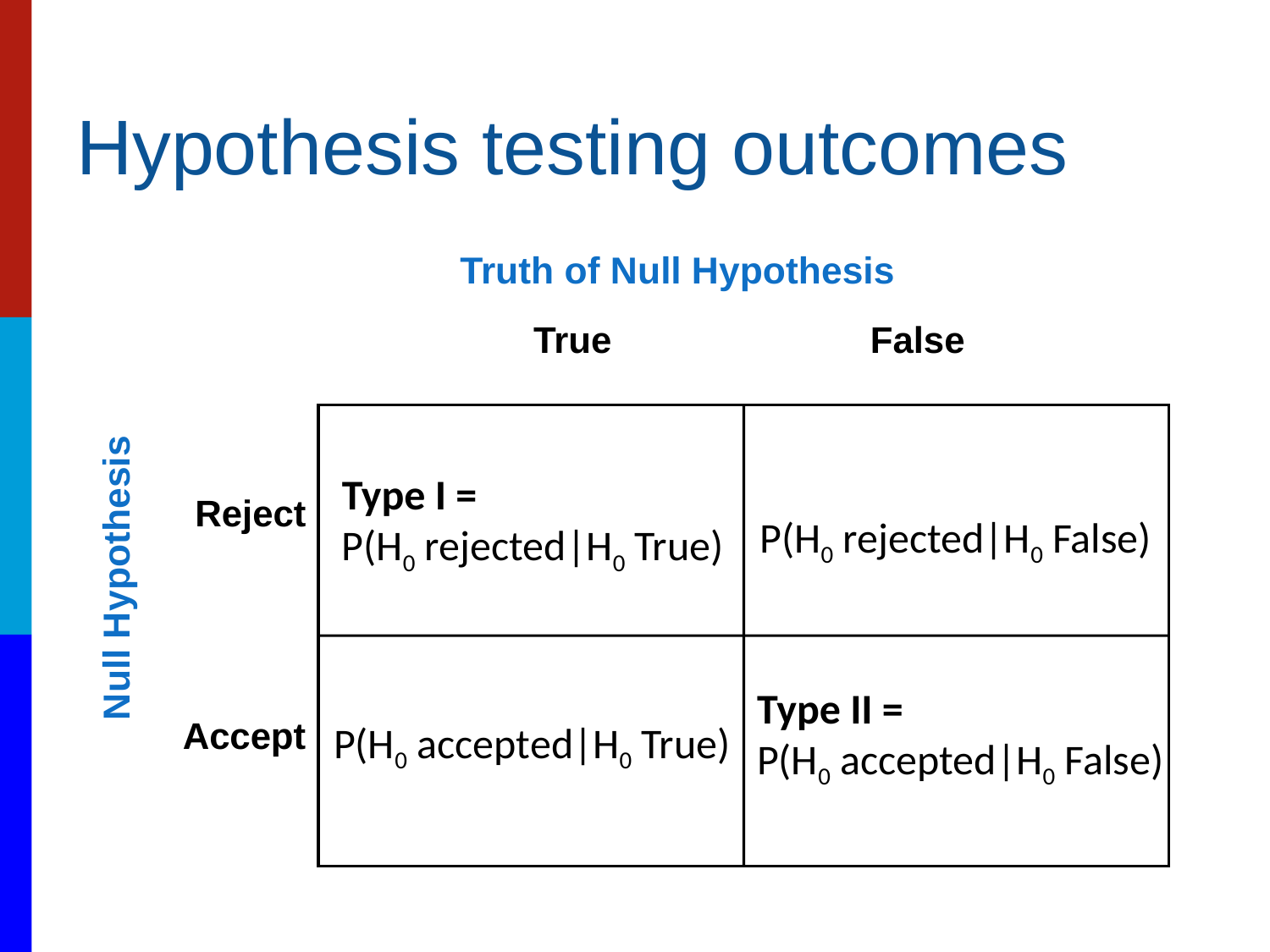

# Hypothesis testing outcomes
Truth of Null Hypothesis
 True                         False
Null Hypothesis

Type I =
P(H0 rejected|H0 True)
Reject

Accept
P(H0 rejected|H0 False)
Type II =
P(H0 accepted|H0 False)
P(H0 accepted|H0 True)